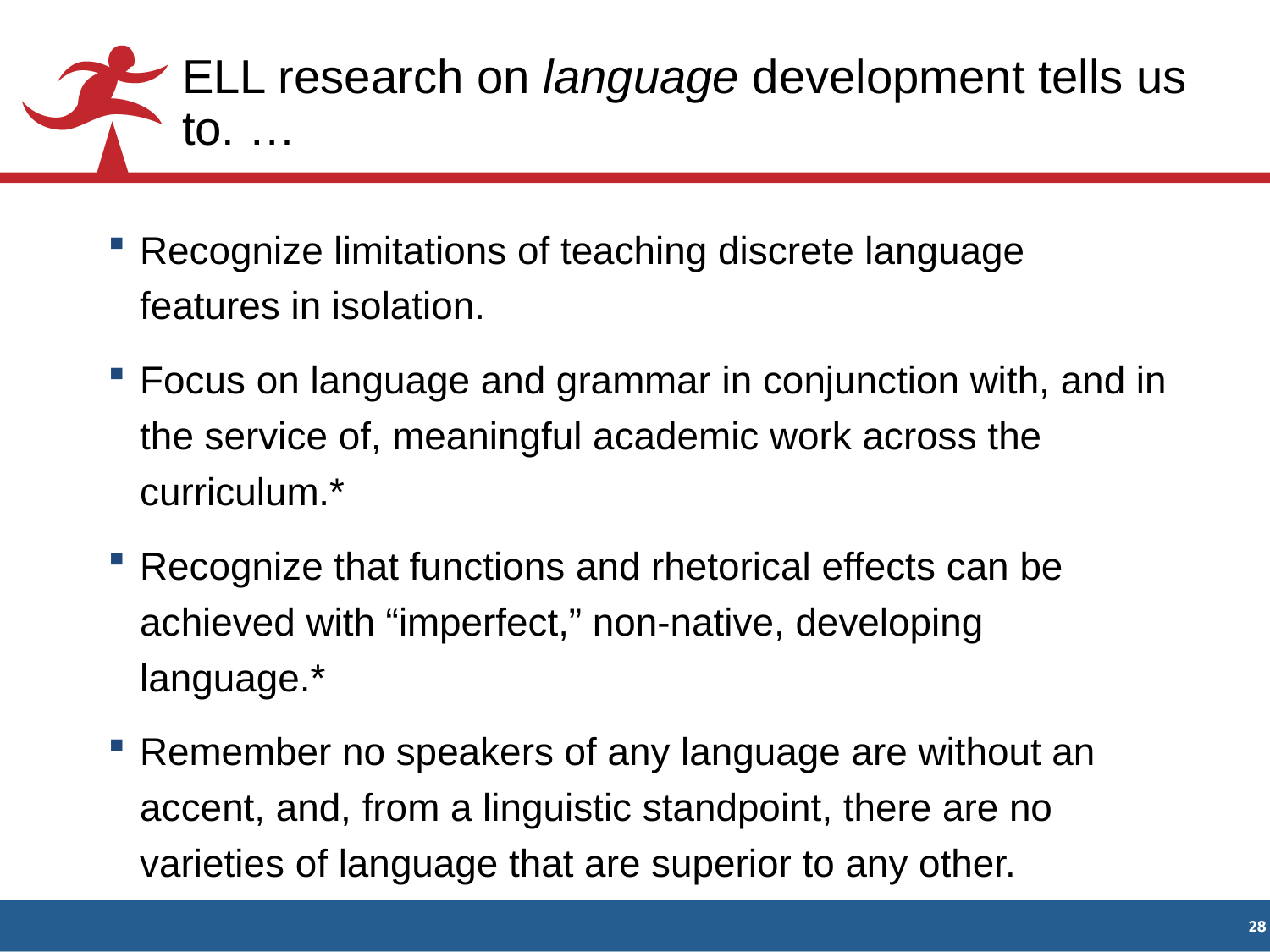

# ELL research on language development tells us to. …
Recognize limitations of teaching discrete language features in isolation.
Focus on language and grammar in conjunction with, and in the service of, meaningful academic work across the curriculum.*
Recognize that functions and rhetorical effects can be achieved with “imperfect,” non-native, developing language.*
Remember no speakers of any language are without an accent, and, from a linguistic standpoint, there are no varieties of language that are superior to any other.